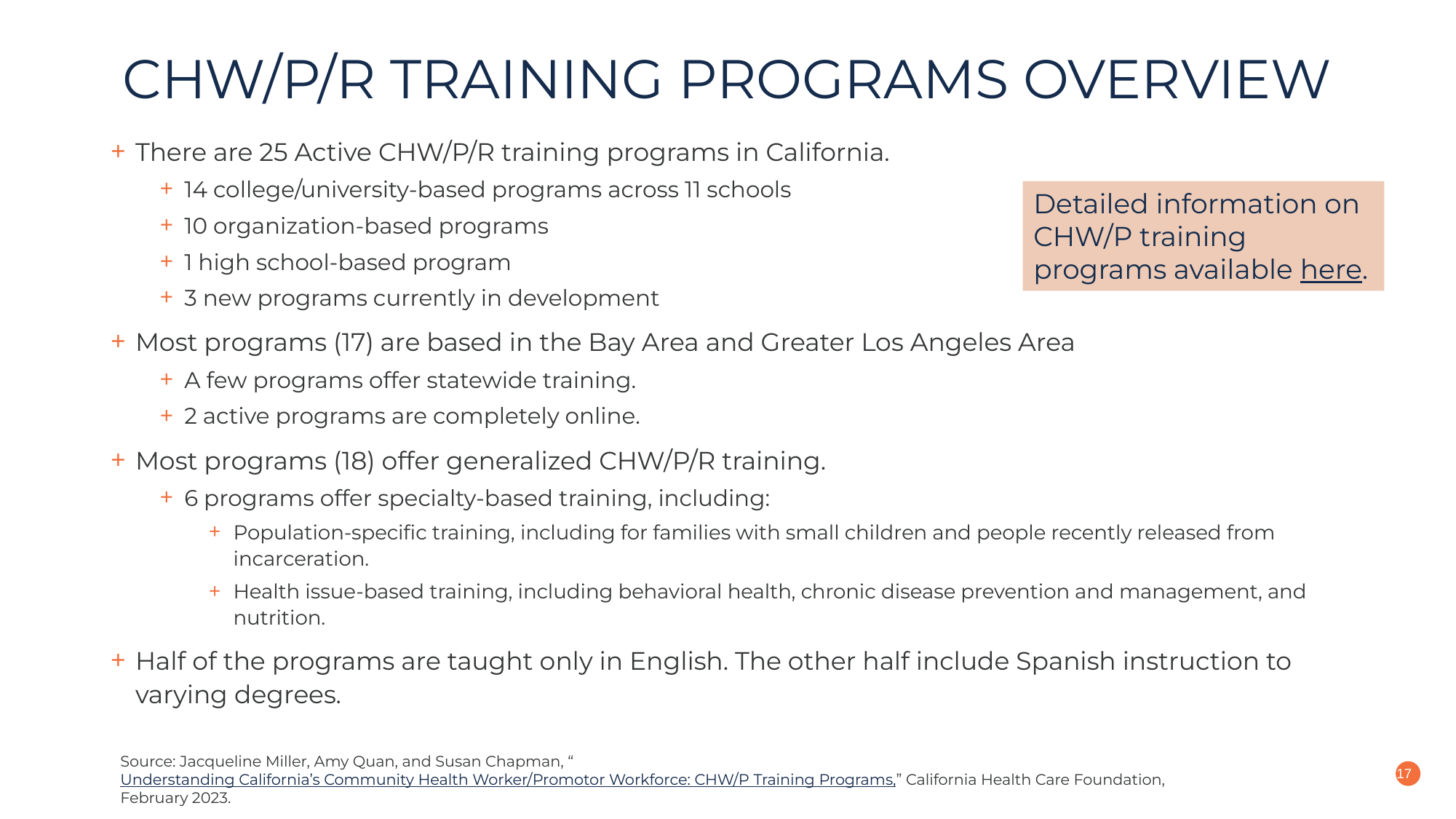

# CHW/P/R Training Programs OVERVIEW
There are 25 Active CHW/P/R training programs in California.
14 college/university-based programs across 11 schools
10 organization-based programs
1 high school-based program
3 new programs currently in development
Most programs (17) are based in the Bay Area and Greater Los Angeles Area
A few programs offer statewide training.
2 active programs are completely online.
Most programs (18) offer generalized CHW/P/R training.
6 programs offer specialty-based training, including:
Population-specific training, including for families with small children and people recently released from incarceration.
Health issue-based training, including behavioral health, chronic disease prevention and management, and nutrition.
Half of the programs are taught only in English. The other half include Spanish instruction to varying degrees.
Detailed information on CHW/P training programs available here.
Source: Jacqueline Miller, Amy Quan, and Susan Chapman, “Understanding California’s Community Health Worker/Promotor Workforce: CHW/P Training Programs,” California Health Care Foundation, February 2023.